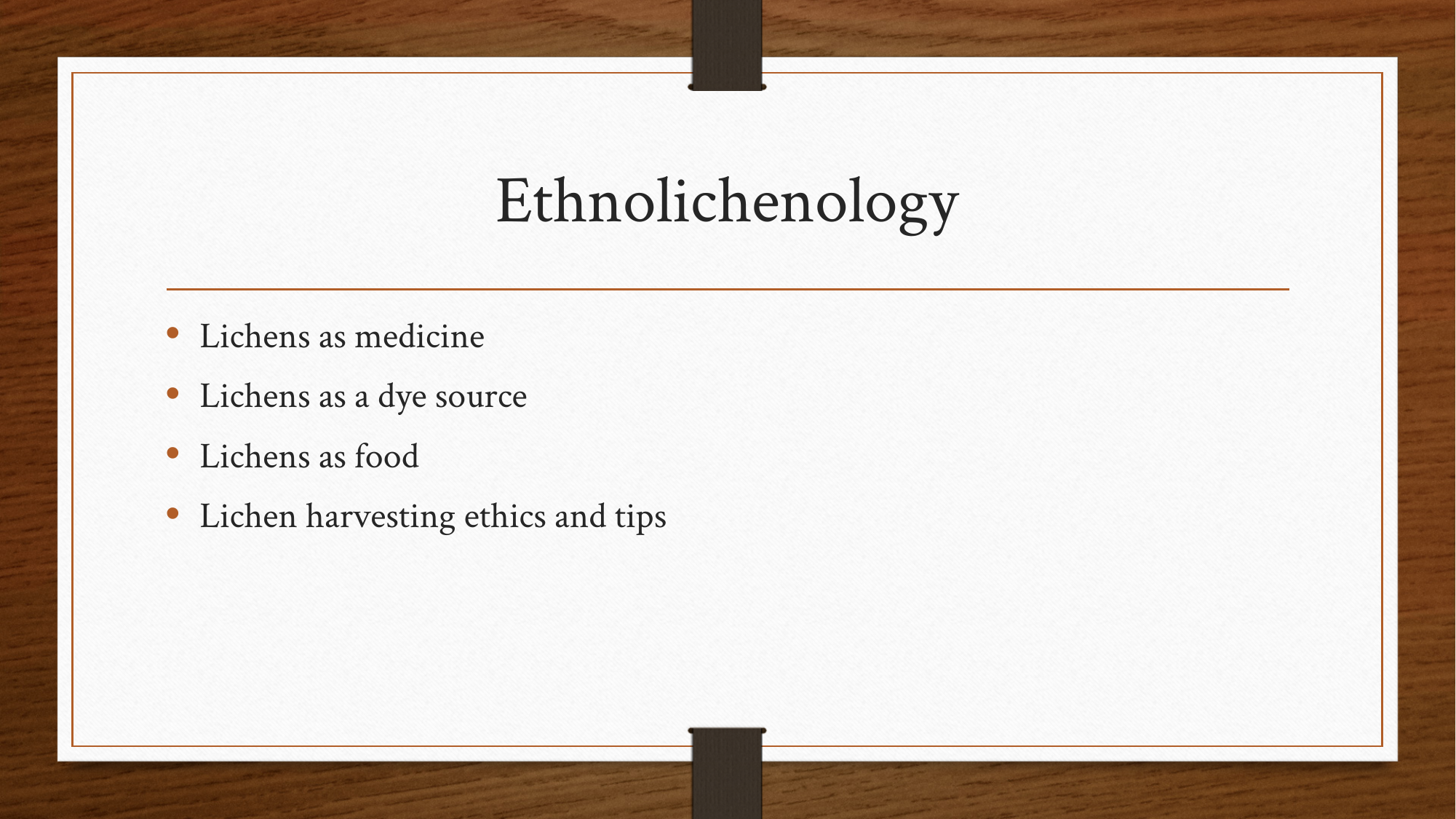

# Ethnolichenology
Lichens as medicine
Lichens as a dye source
Lichens as food
Lichen harvesting ethics and tips